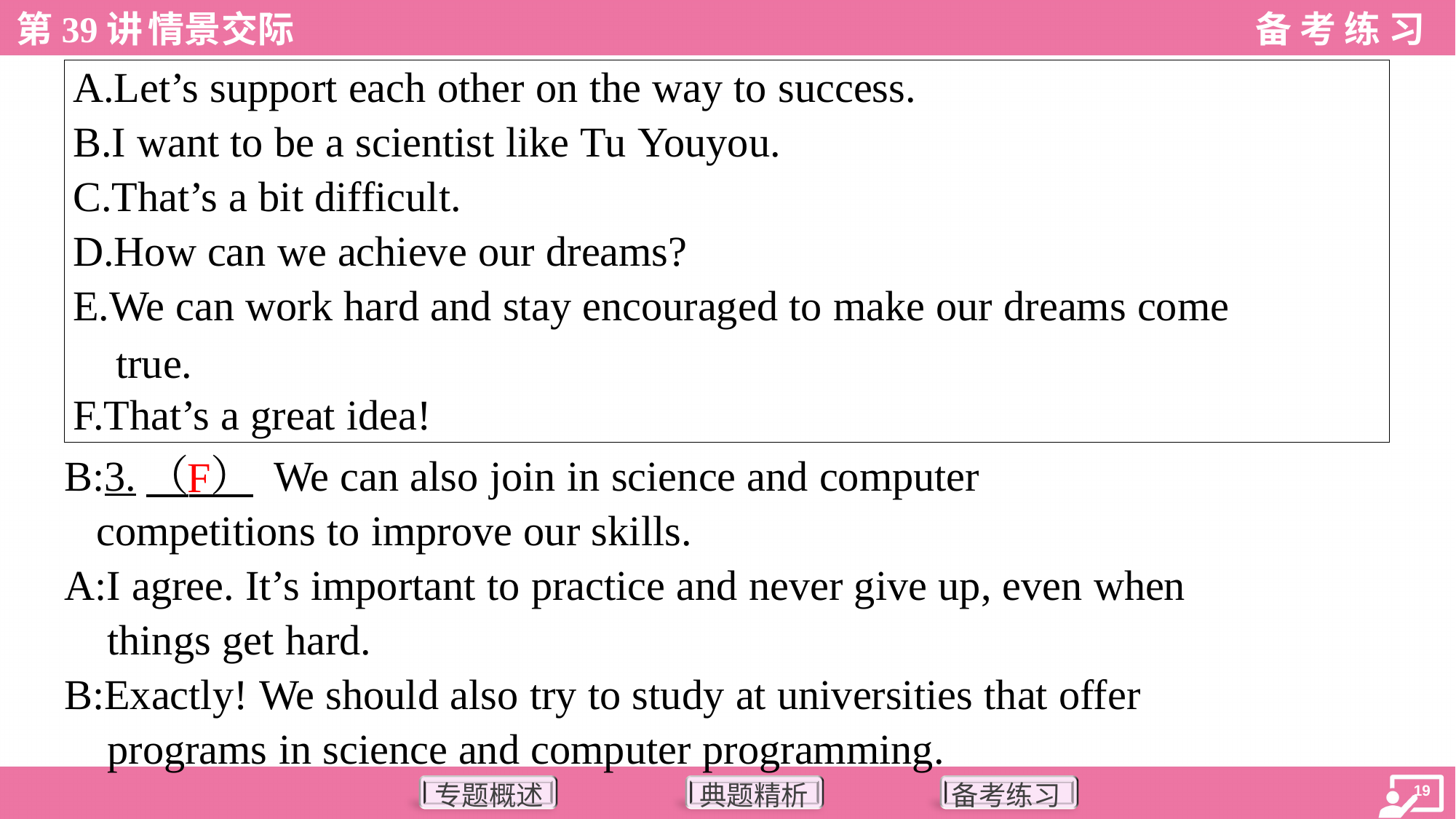

| A.Let’s support each other on the way to success. B.I want to be a scientist like Tu Youyou. C.That’s a bit difficult. D.How can we achieve our dreams? E.We can work hard and stay encouraged to make our dreams come true. F.That’s a great idea! |
| --- |
F
B:3.（  ） We can also join in science and computer
competitions to improve our skills.
A:I agree. It’s important to practice and never give up, even when
things get hard.
B:Exactly! We should also try to study at universities that offer
programs in science and computer programming.